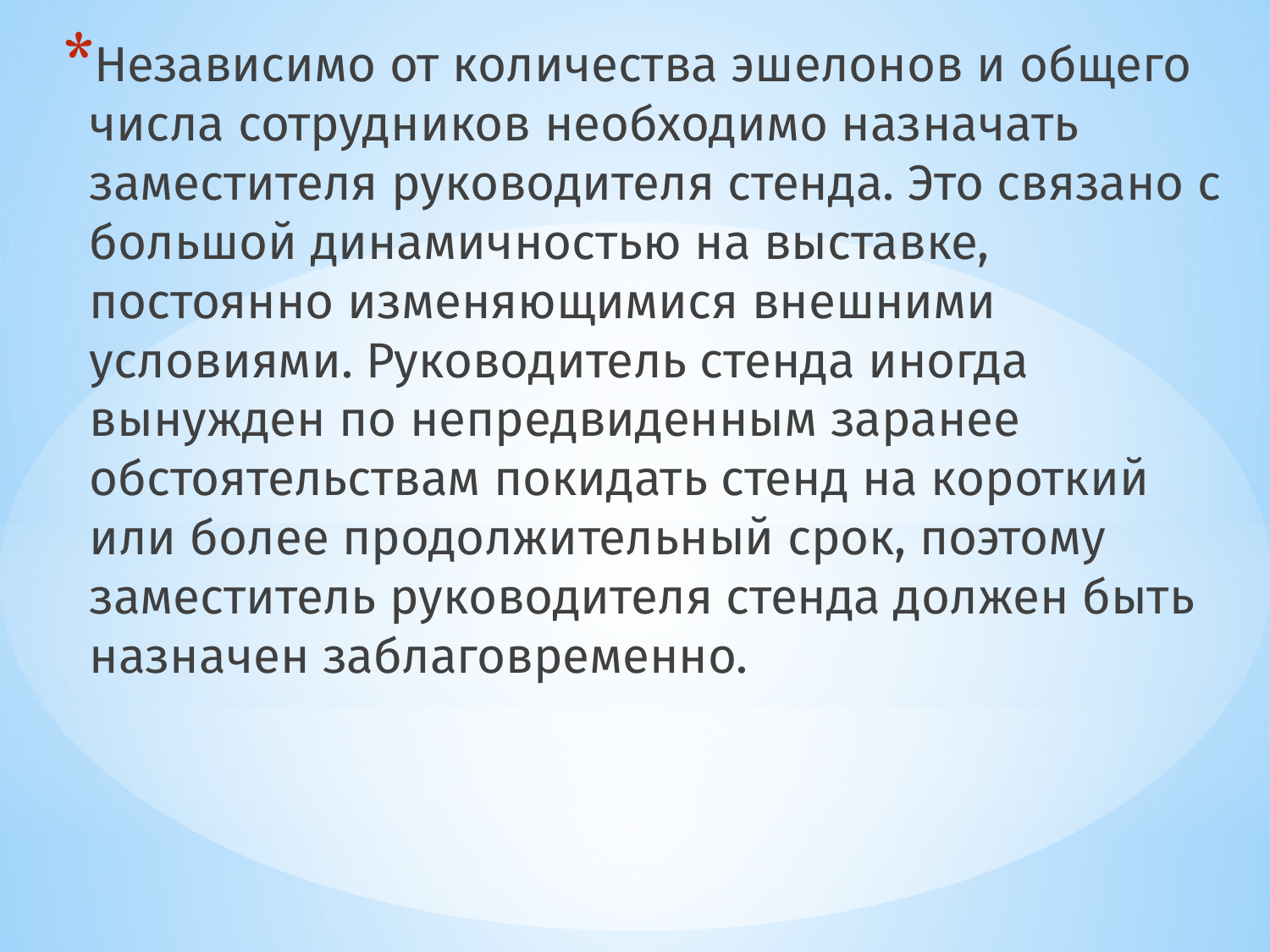

Независимо от количества эшелонов и общего числа сотрудников необходимо назначать заместителя руководителя стенда. Это связано с большой динамичностью на выставке, постоянно изменяющимися внешними условиями. Руководитель стенда иногда вынужден по непредвиденным заранее обстоятельствам покидать стенд на короткий или более продолжительный срок, поэтому заместитель руководителя стенда должен быть назначен заблаговременно.
#